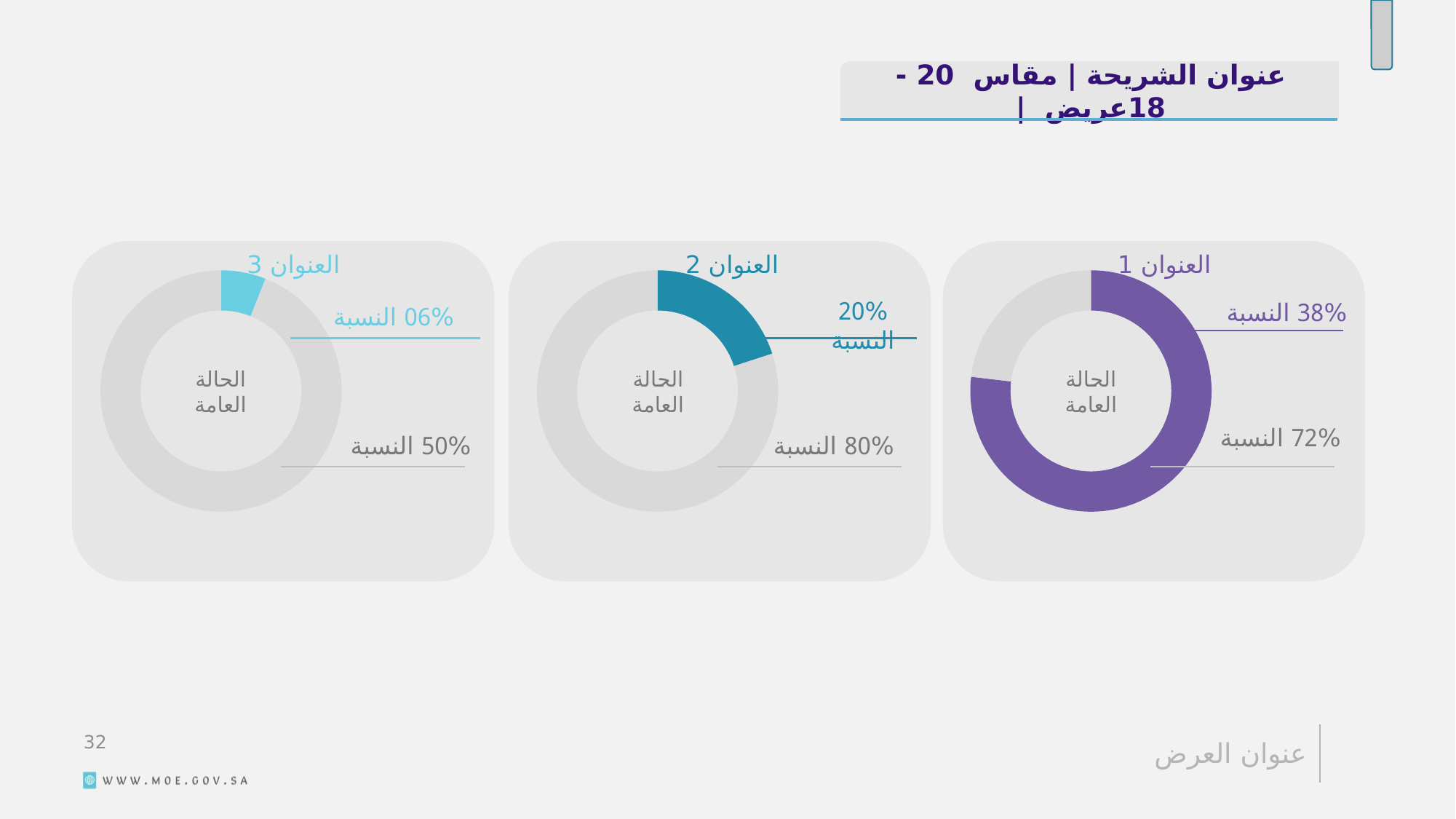

عنوان الشريحة | مقاس  20 - 18عريض  |

### Chart

| Category | w |  |
|---|---|---|
| Completed | 0.5 | 0.06 |
06% النسبة
50% النسبة

### Chart

| Category | w |  |
|---|---|---|
| Completed | 0.8 | 0.2 |
20% النسبة
80% النسبة

### Chart

| Category | w |  |
|---|---|---|
| Completed | 0.38 | 1.43 |
38% النسبة
72% النسبة
الحالة العامة
العنوان 3
العنوان 2
العنوان 1
العنوان 2
الحالة العامة
الحالة العامة
32
عنوان العرض